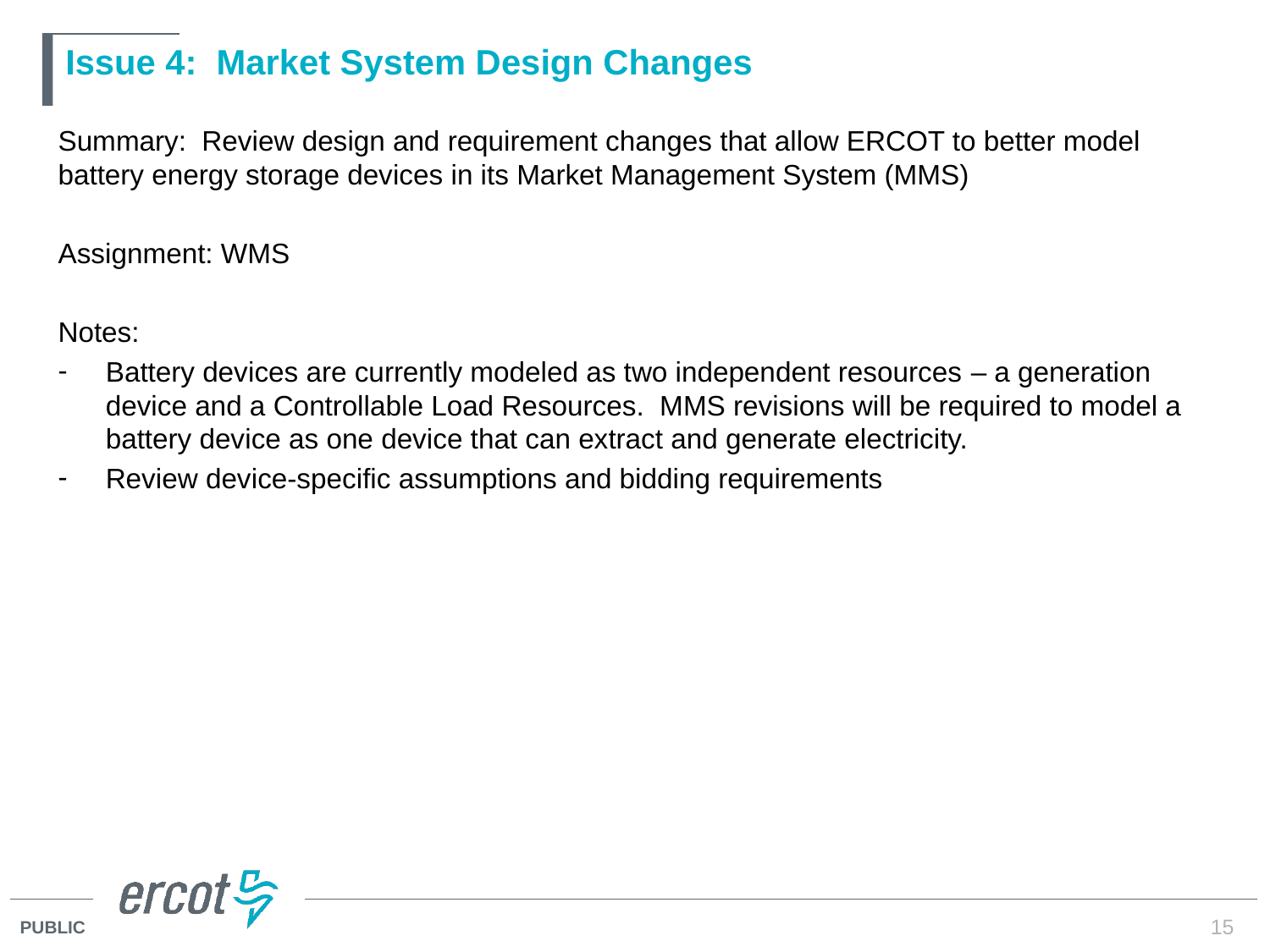

# Issue 4:  Market System Design Changes
Summary:  Review design and requirement changes that allow ERCOT to better model battery energy storage devices in its Market Management System (MMS)

Assignment: WMS

Notes:
Battery devices are currently modeled as two independent resources – a generation device and a Controllable Load Resources.  MMS revisions will be required to model a battery device as one device that can extract and generate electricity.
Review device-specific assumptions and bidding requirements

15